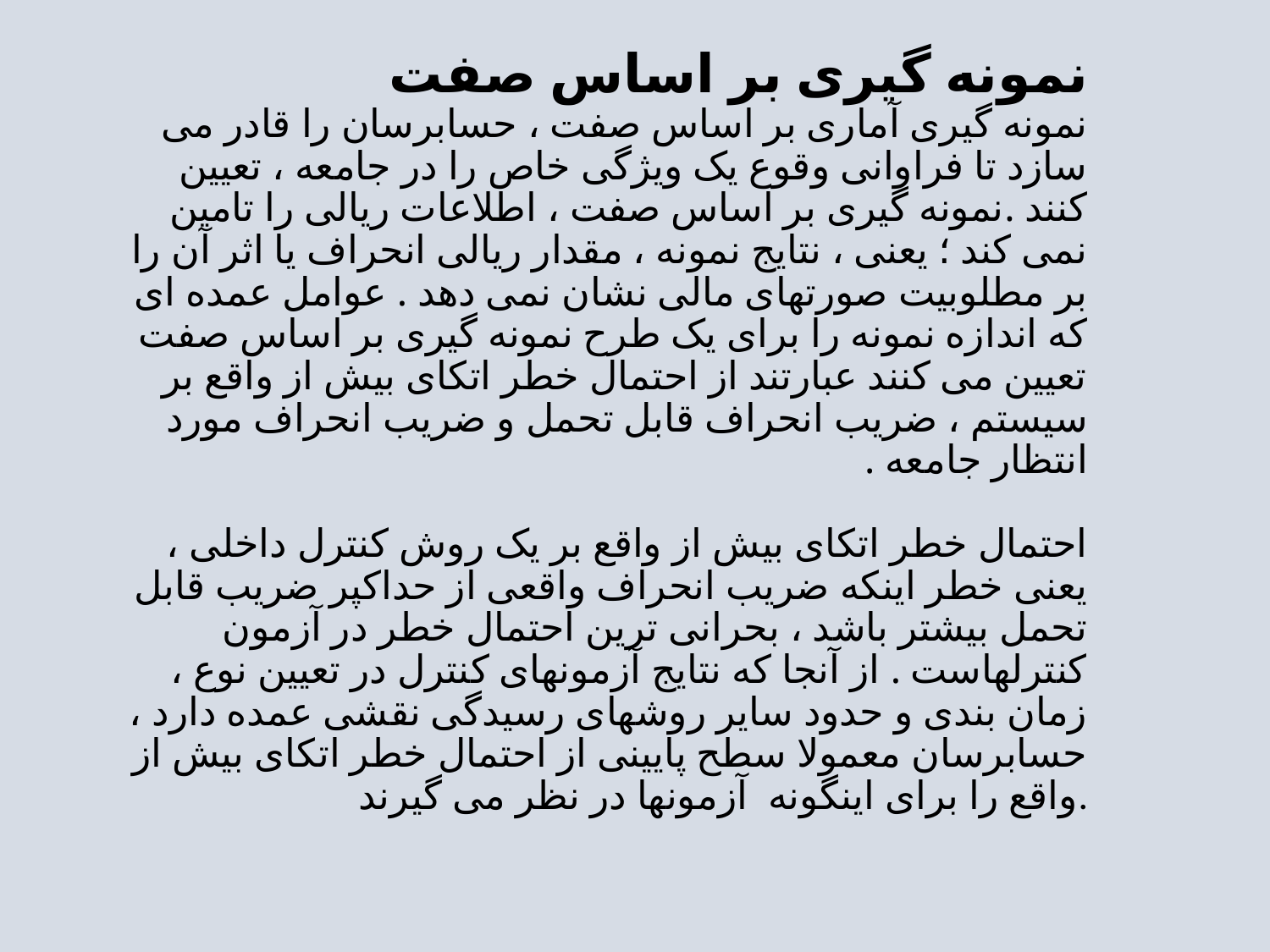

# نمونه گیری بر اساس صفت نمونه گیری آماری بر اساس صفت ، حسابرسان را قادر می سازد تا فراوانی وقوع یک ویژگی خاص را در جامعه ، تعیین کنند .نمونه گیری بر اساس صفت ، اطلاعات ریالی را تامین نمی کند ؛ یعنی ، نتایج نمونه ، مقدار ریالی انحراف یا اثر آن را بر مطلوبیت صورتهای مالی نشان نمی دهد . عوامل عمده ای که اندازه نمونه را برای یک طرح نمونه گیری بر اساس صفت تعیین می کنند عبارتند از احتمال خطر اتکای بیش از واقع بر سیستم ، ضریب انحراف قابل تحمل و ضریب انحراف مورد انتظار جامعه . احتمال خطر اتکای بیش از واقع بر یک روش کنترل داخلی ، یعنی خطر اینکه ضریب انحراف واقعی از حداکپر ضریب قابل تحمل بیشتر باشد ، بحرانی ترین احتمال خطر در آزمون کنترلهاست . از آنجا که نتایج آزمونهای کنترل در تعیین نوع ، زمان بندی و حدود سایر روشهای رسیدگی نقشی عمده دارد ، حسابرسان معمولا سطح پایینی از احتمال خطر اتکای بیش از واقع را برای اینگونه  آزمونها در نظر می گیرند.